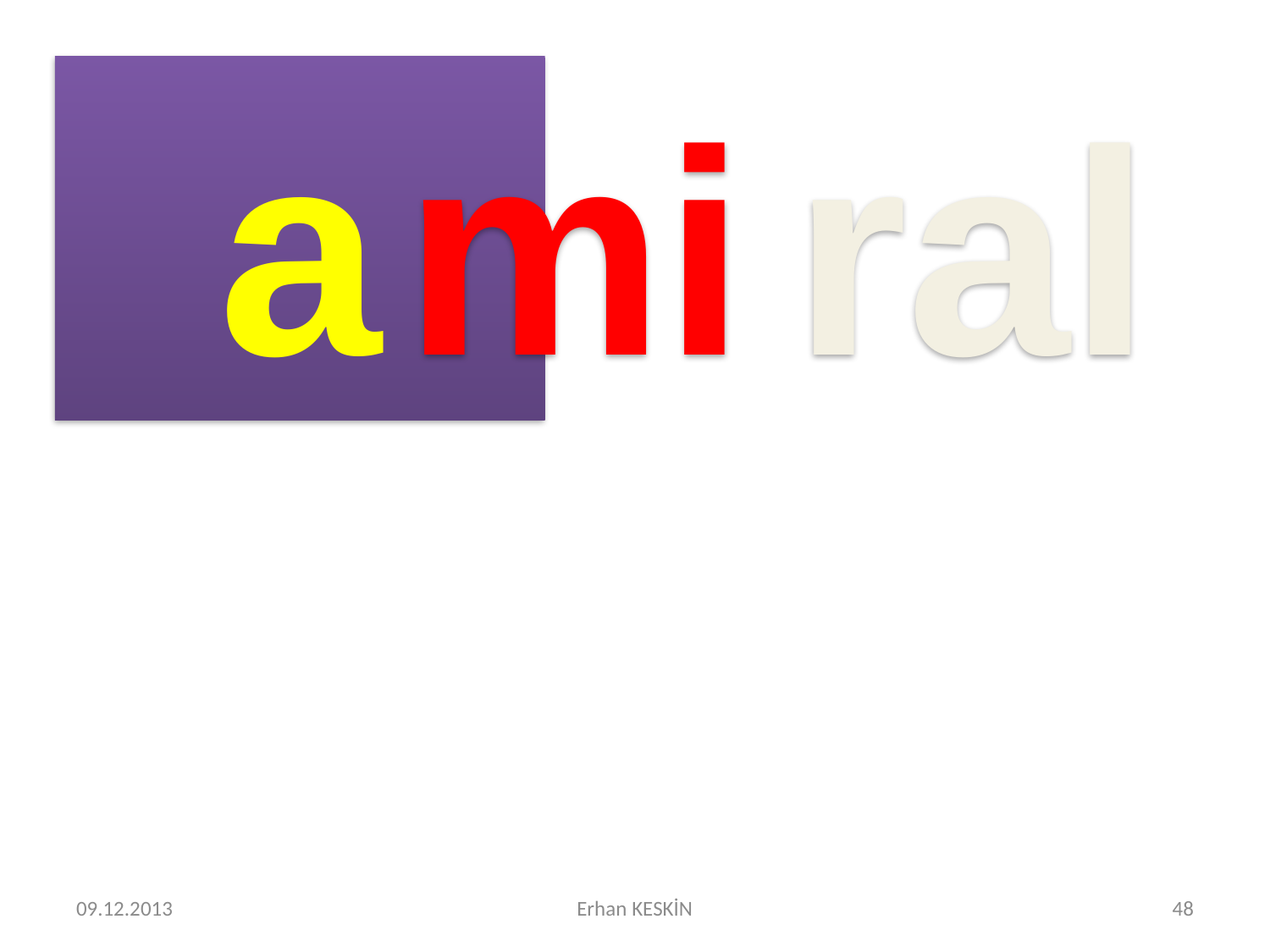

a
mi
ral
09.12.2013
Erhan KESKİN
48